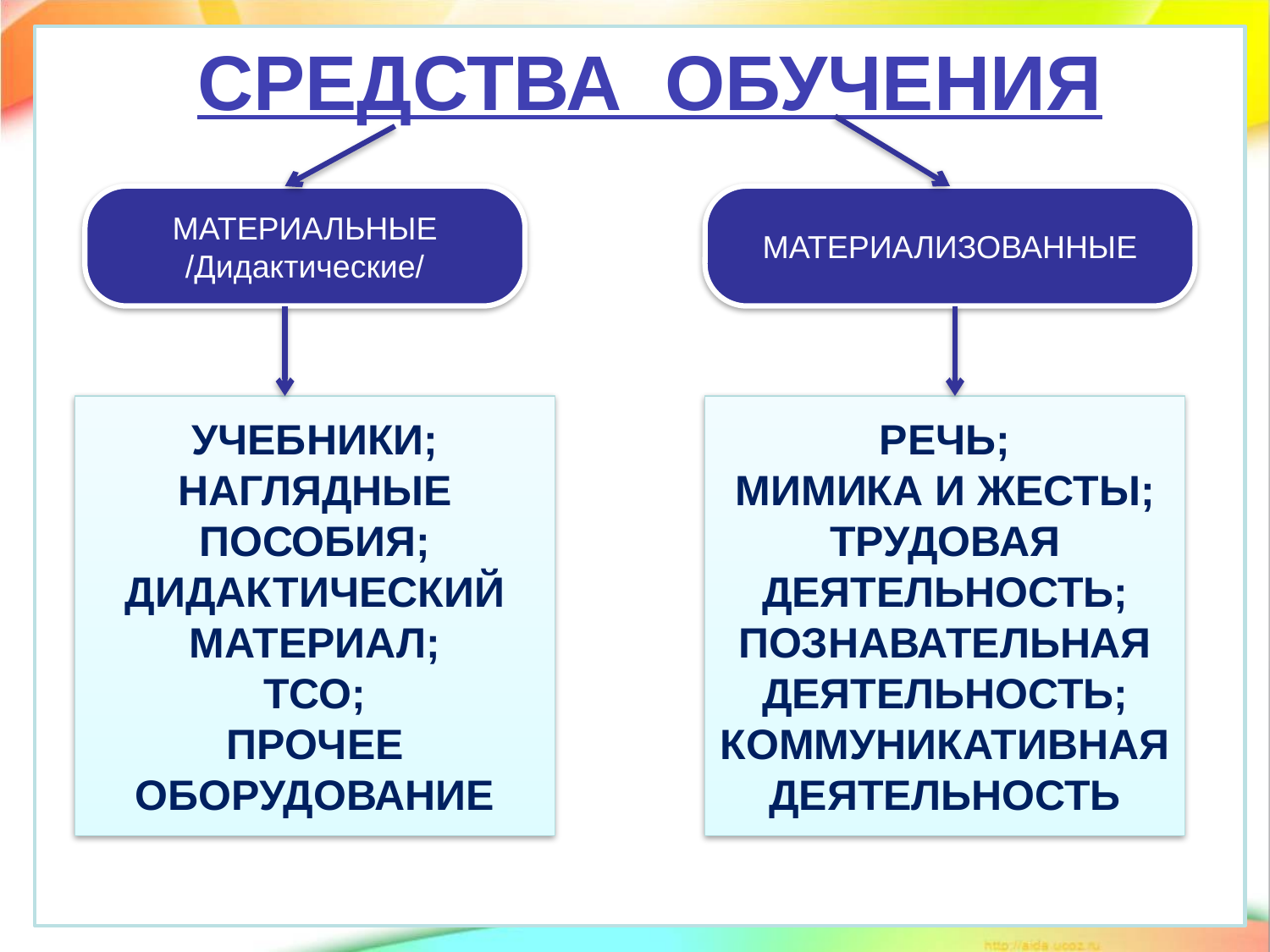

СРЕДСТВА  ОБУЧЕНИЯ
МАТЕРИАЛЬНЫЕ
/Дидактические/
МАТЕРИАЛИЗОВАННЫЕ
УЧЕБНИКИ;
НАГЛЯДНЫЕ ПОСОБИЯ;
ДИДАКТИЧЕСКИЙ МАТЕРИАЛ;
ТСО;
ПРОЧЕЕ ОБОРУДОВАНИЕ
РЕЧЬ;
МИМИКА И ЖЕСТЫ;
ТРУДОВАЯ ДЕЯТЕЛЬНОСТЬ;
ПОЗНАВАТЕЛЬНАЯ ДЕЯТЕЛЬНОСТЬ;
КОММУНИКАТИВНАЯ ДЕЯТЕЛЬНОСТЬ